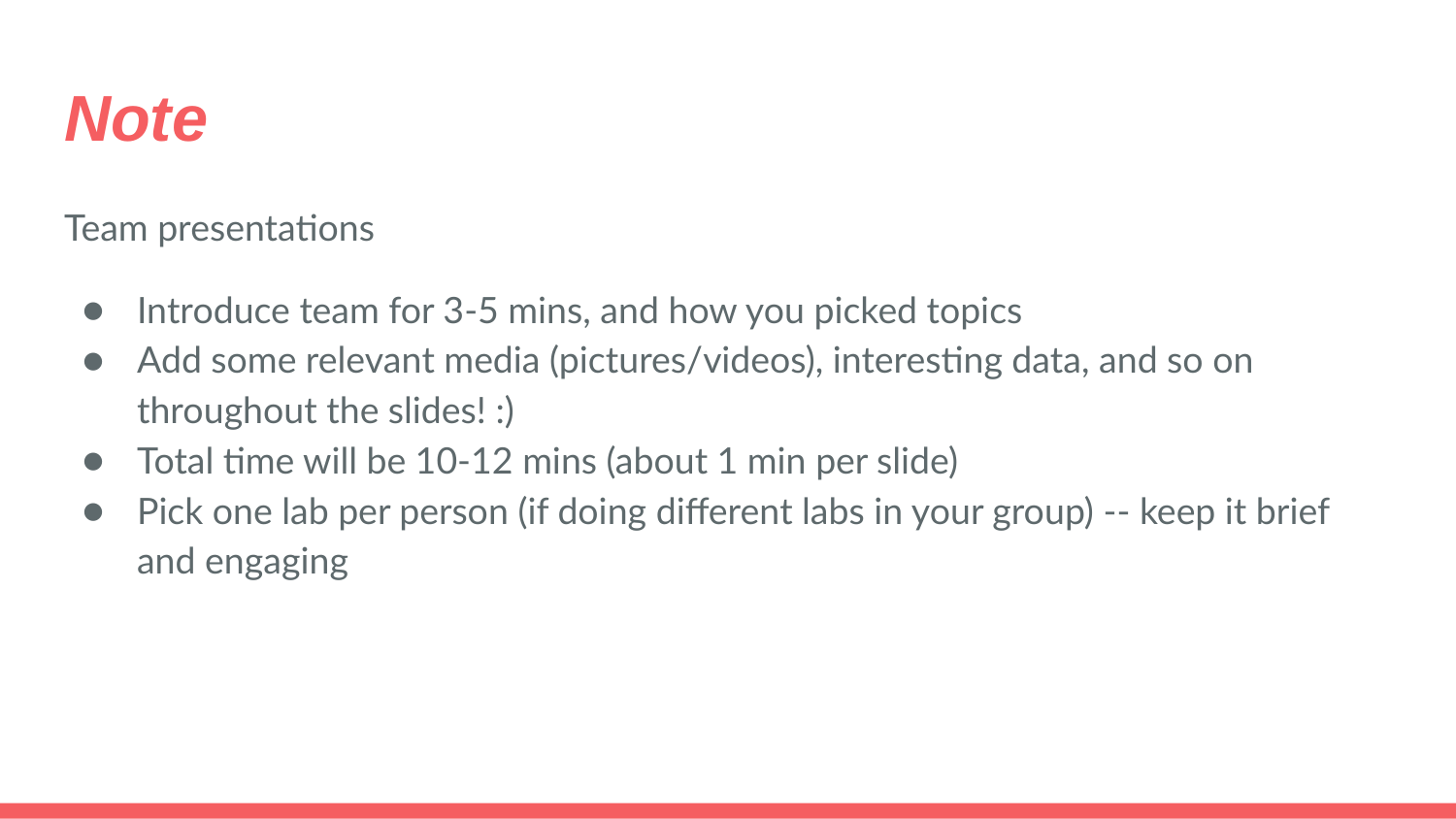

# Note
Team presentations
Introduce team for 3-5 mins, and how you picked topics
Add some relevant media (pictures/videos), interesting data, and so on throughout the slides! :)
Total time will be 10-12 mins (about 1 min per slide)
Pick one lab per person (if doing different labs in your group) -- keep it brief and engaging